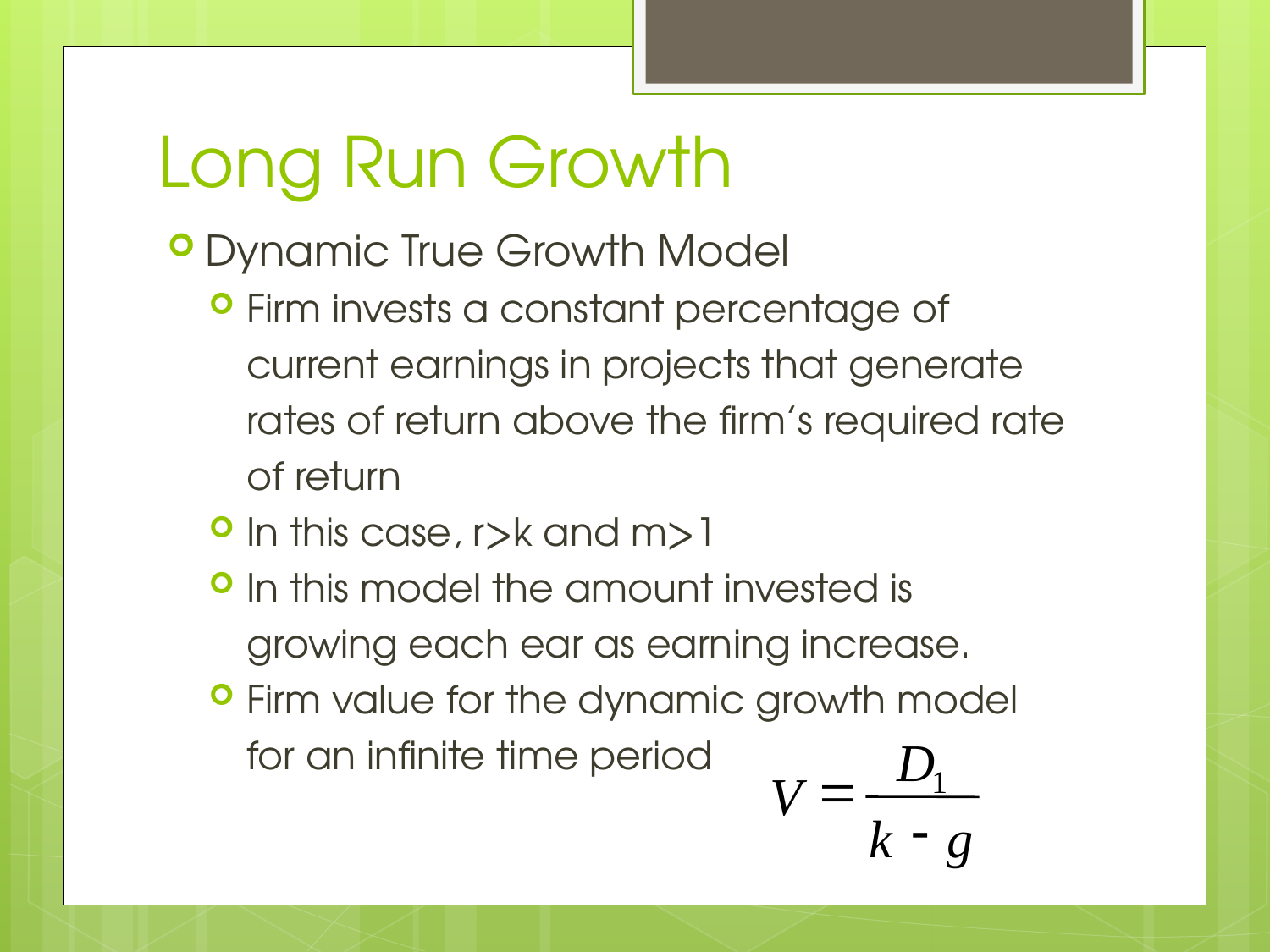

# Long Run Growth
Dynamic True Growth Model
Firm invests a constant percentage of current earnings in projects that generate rates of return above the firm’s required rate of return
In this case, r>k and m>1
In this model the amount invested is growing each ear as earning increase.
Firm value for the dynamic growth model for an infinite time period

D
=
1
V

−
k
g